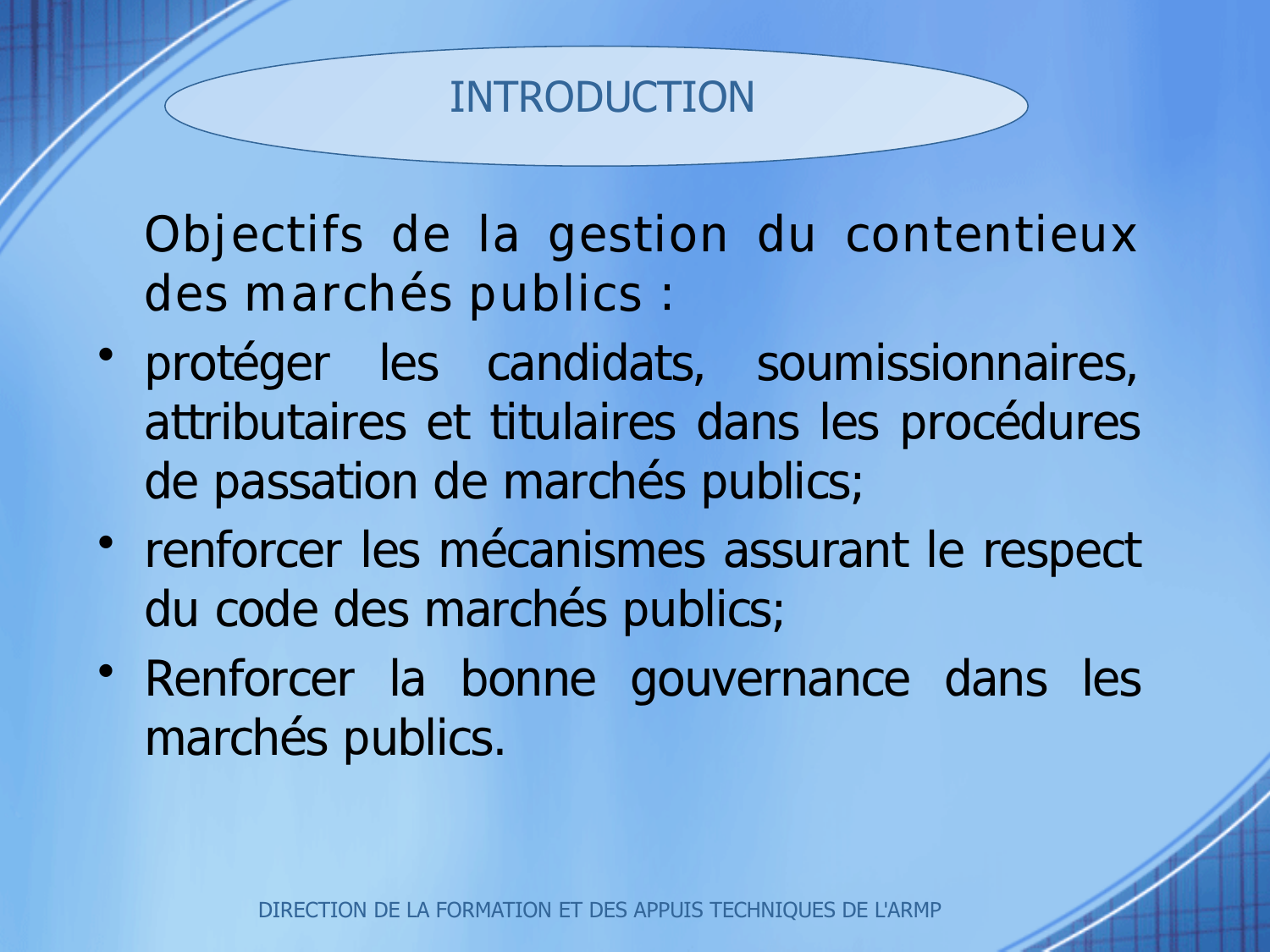

INTRODUCTION

	Objectifs de la gestion du contentieux des marchés publics :
protéger les candidats, soumissionnaires, attributaires et titulaires dans les procédures de passation de marchés publics;
renforcer les mécanismes assurant le respect du code des marchés publics;
Renforcer la bonne gouvernance dans les marchés publics.

DIRECTION DE LA FORMATION ET DES APPUIS TECHNIQUES DE L'ARMP